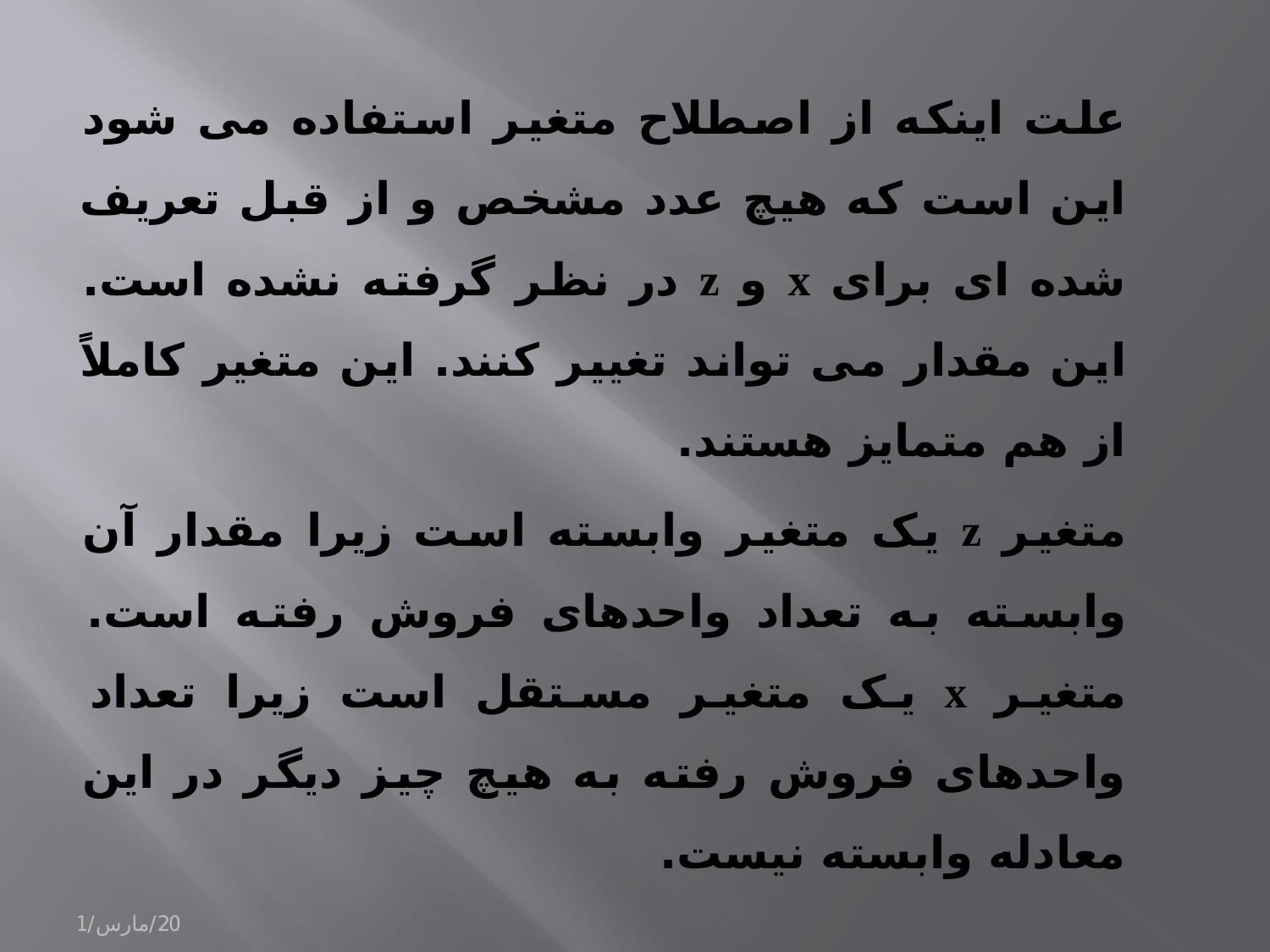

علت اینکه از اصطلاح متغیر استفاده می شود این است که هیچ عدد مشخص و از قبل تعریف شده ای برای x و z در نظر گرفته نشده است. این مقدار می تواند تغییر کنند. این متغیر کاملاً از هم متمایز هستند.
متغیر z یک متغیر وابسته است زیرا مقدار آن وابسته به تعداد واحدهای فروش رفته است. متغیر x یک متغیر مستقل است زیرا تعداد واحدهای فروش رفته به هیچ چیز دیگر در این معادله وابسته نیست.

20/مارس/1